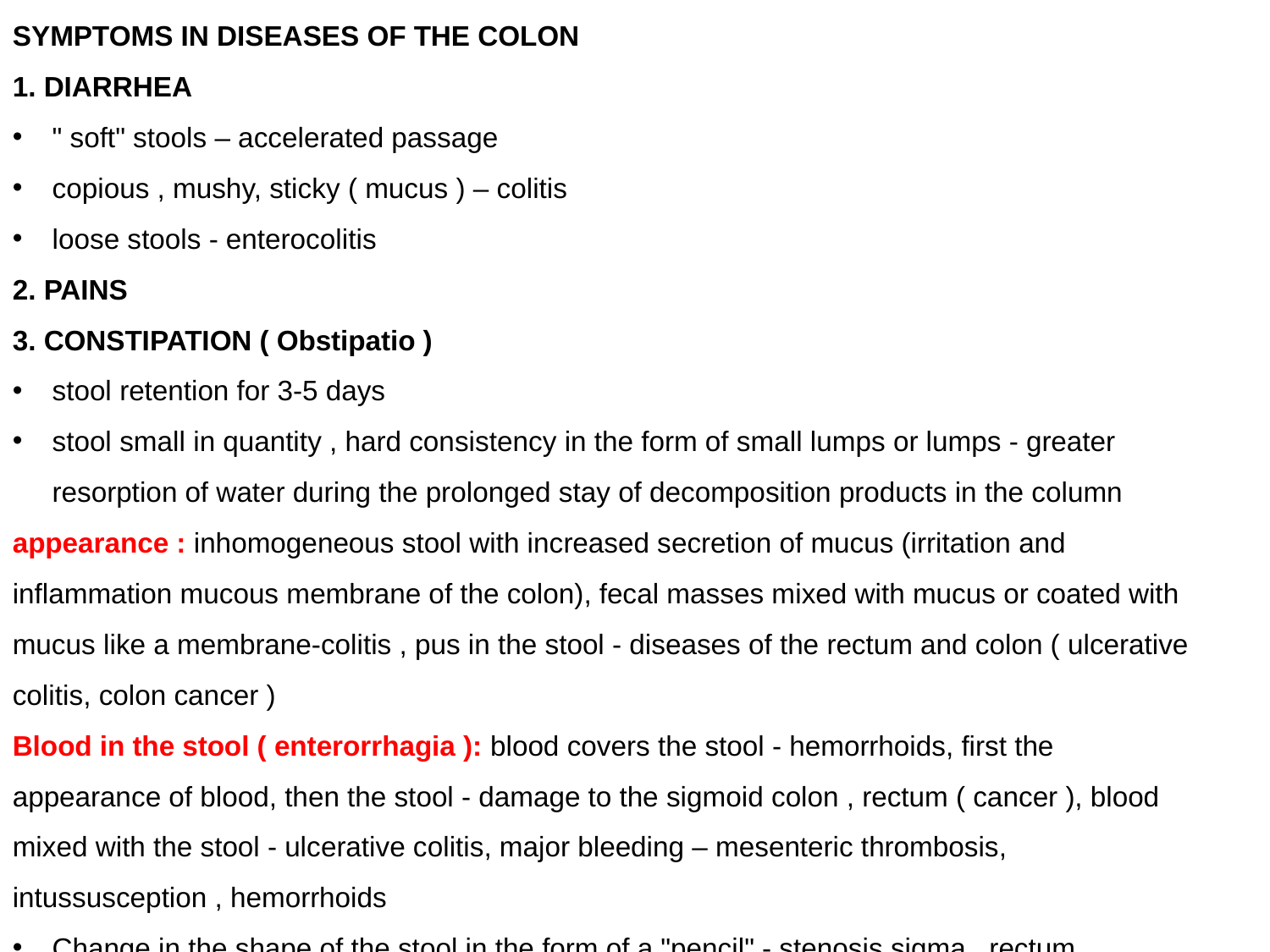

SYMPTOMS IN DISEASES OF THE COLON
1. DIARRHEA
" soft" stools – accelerated passage
copious , mushy, sticky ( mucus ) – colitis
loose stools - enterocolitis
2. PAINS
3. CONSTIPATION ( Obstipatio )
stool retention for 3-5 days
stool small in quantity , hard consistency in the form of small lumps or lumps - greater resorption of water during the prolonged stay of decomposition products in the column
appearance : inhomogeneous stool with increased secretion of mucus (irritation and inflammation mucous membrane of the colon), fecal masses mixed with mucus or coated with mucus like a membrane-colitis , pus in the stool - diseases of the rectum and colon ( ulcerative colitis, colon cancer )
Blood in the stool ( enterorrhagia ): blood covers the stool - hemorrhoids, first the appearance of blood, then the stool - damage to the sigmoid colon , rectum ( cancer ), blood mixed with the stool - ulcerative colitis, major bleeding – mesenteric thrombosis, intussusception , hemorrhoids
Change in the shape of the stool in the form of a "pencil" - stenosis sigma , rectum